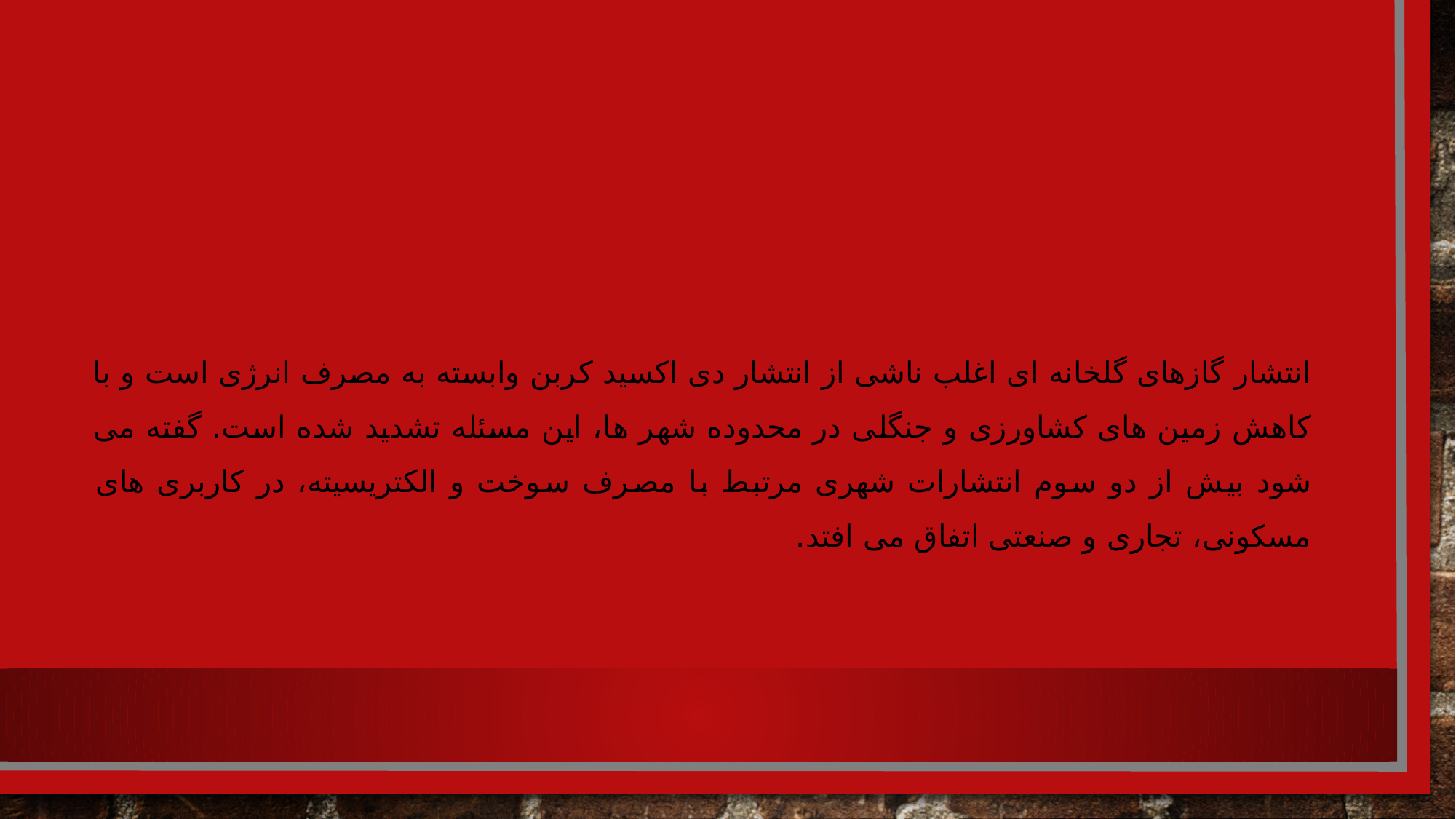

# تولید گازهای گلخانه ای و آسیب دیدگی لایه ازن
انتشار گازهای گلخانه ای اغلب ناشی از انتشار دی اکسید کربن وابسته به مصرف انرژی است و با کاهش زمین های کشاورزی و جنگلی در محدوده شهر ها، این مسئله تشدید شده است. گفته می شود بیش از دو سوم انتشارات شهری مرتبط با مصرف سوخت و الکتریسیته، در کاربری های مسکونی، تجاری و صنعتی اتفاق می افتد.